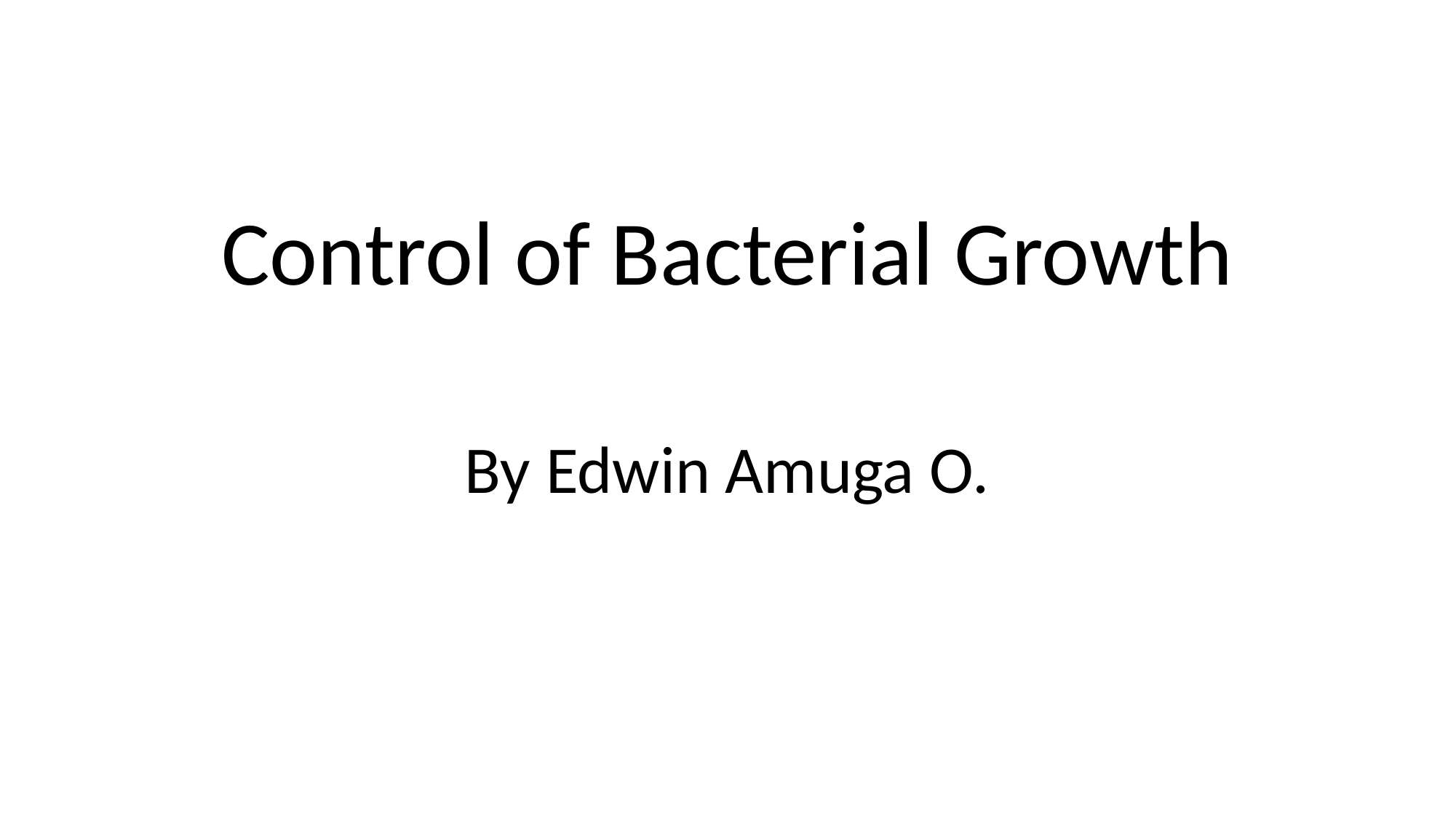

# Control of Bacterial Growth
By Edwin Amuga O.